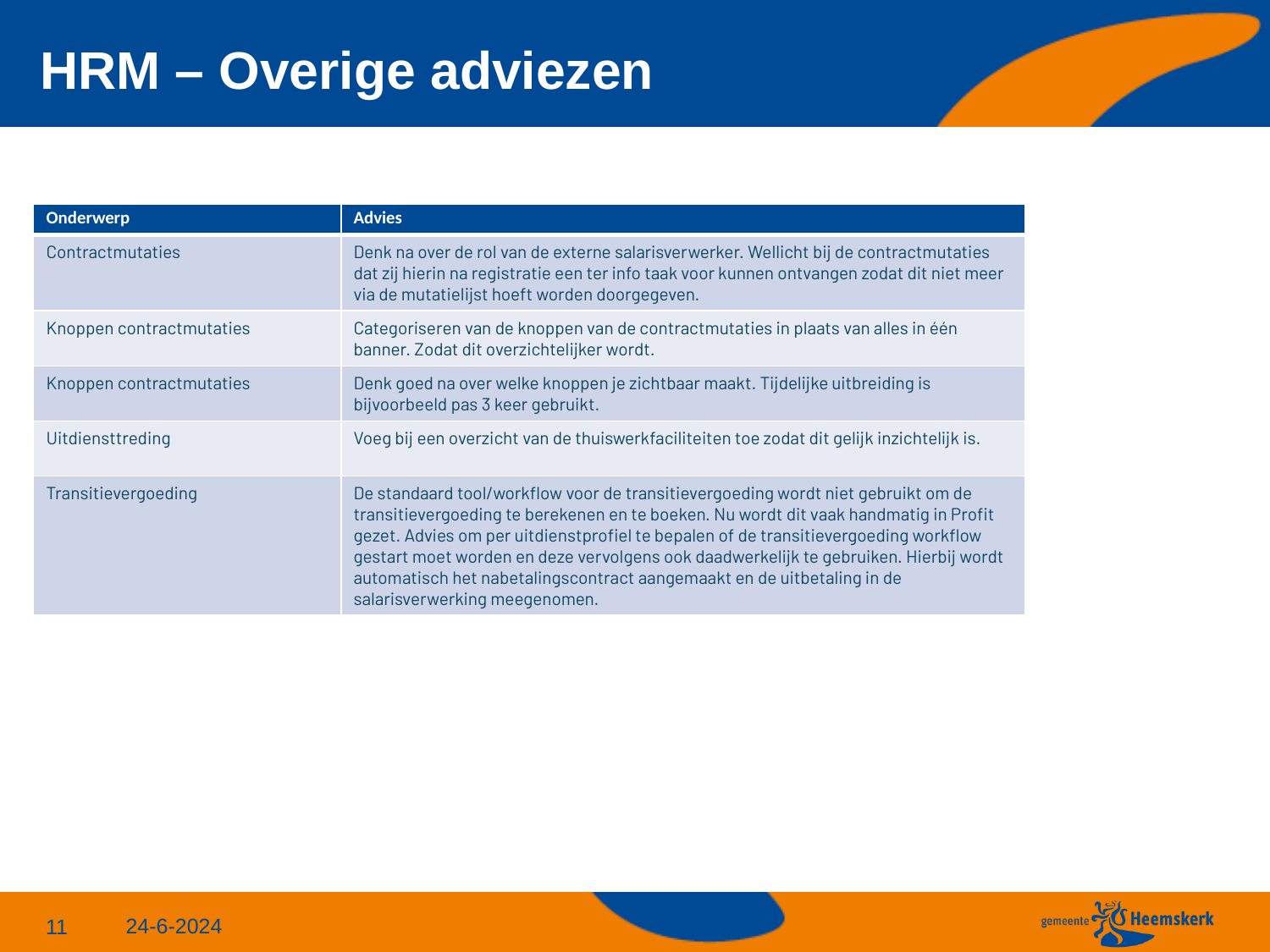

# HRM – Overige adviezen
| Onderwerp | Advies |
| --- | --- |
| Contractmutaties | Denk na over de rol van de externe salarisverwerker. Wellicht bij de contractmutaties dat zij hierin na registratie een ter info taak voor kunnen ontvangen zodat dit niet meer via de mutatielijst hoeft worden doorgegeven. |
| Knoppen contractmutaties | Categoriseren van de knoppen van de contractmutaties in plaats van alles in één banner. Zodat dit overzichtelijker wordt. |
| Knoppen contractmutaties | Denk goed na over welke knoppen je zichtbaar maakt. Tijdelijke uitbreiding is bijvoorbeeld pas 3 keer gebruikt. |
| Uitdiensttreding | Voeg bij een overzicht van de thuiswerkfaciliteiten toe zodat dit gelijk inzichtelijk is. |
| Transitievergoeding | De standaard tool/workflow voor de transitievergoeding wordt niet gebruikt om de transitievergoeding te berekenen en te boeken. Nu wordt dit vaak handmatig in Profit gezet. Advies om per uitdienstprofiel te bepalen of de transitievergoeding workflow gestart moet worden en deze vervolgens ook daadwerkelijk te gebruiken. Hierbij wordt automatisch het nabetalingscontract aangemaakt en de uitbetaling in de salarisverwerking meegenomen. |
24-6-2024
11